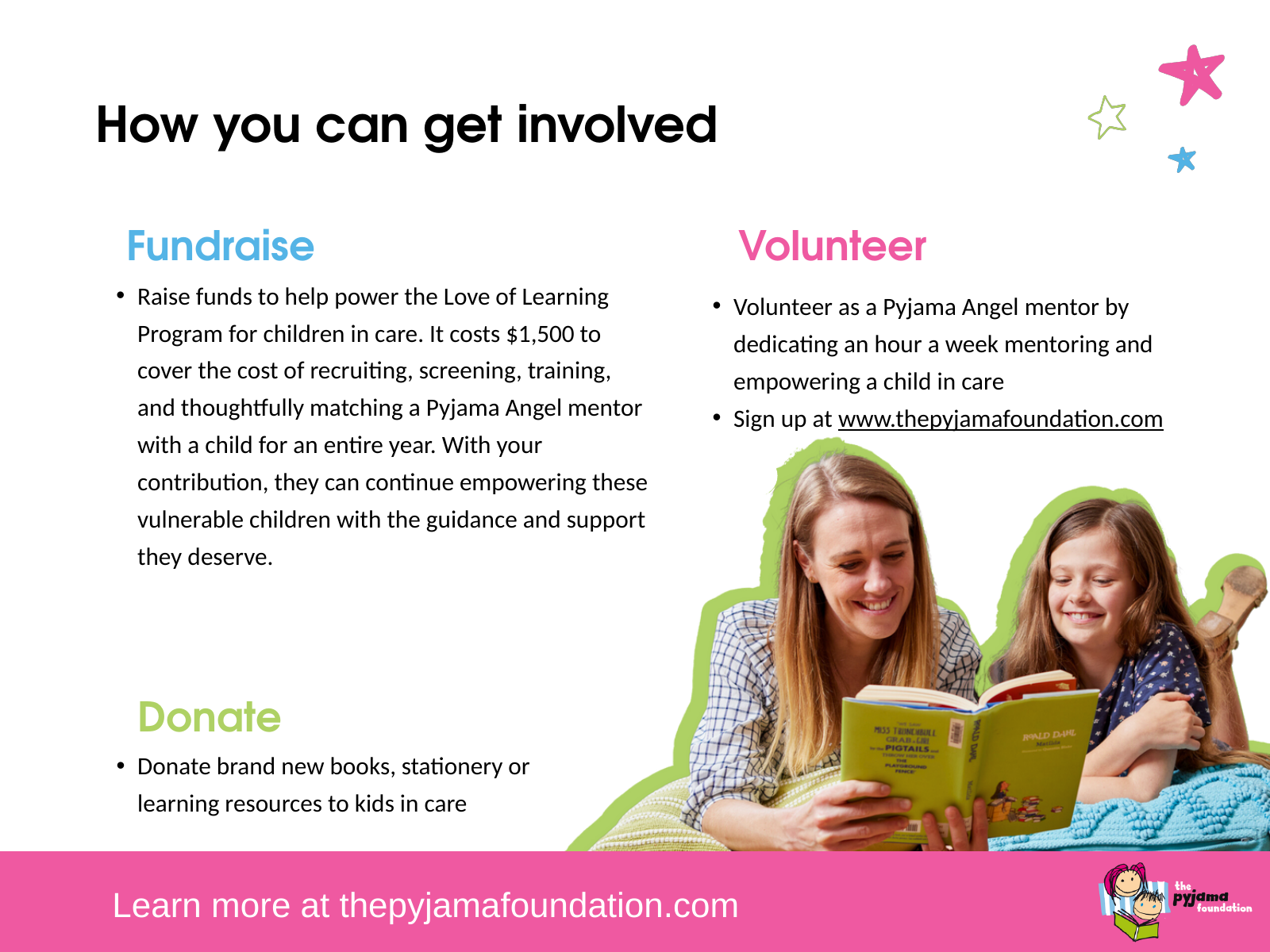

How you can get involved

Fundraise
Volunteer
Raise funds to help power the Love of Learning Program for children in care. It costs $1,500 to cover the cost of recruiting, screening, training, and thoughtfully matching a Pyjama Angel mentor with a child for an entire year. With your contribution, they can continue empowering these vulnerable children with the guidance and support they deserve.
Volunteer as a Pyjama Angel mentor by dedicating an hour a week mentoring and empowering a child in care
Sign up at www.thepyjamafoundation.com

Donate
Donate brand new books, stationery or learning resources to kids in care

Learn more at thepyjamafoundation.com